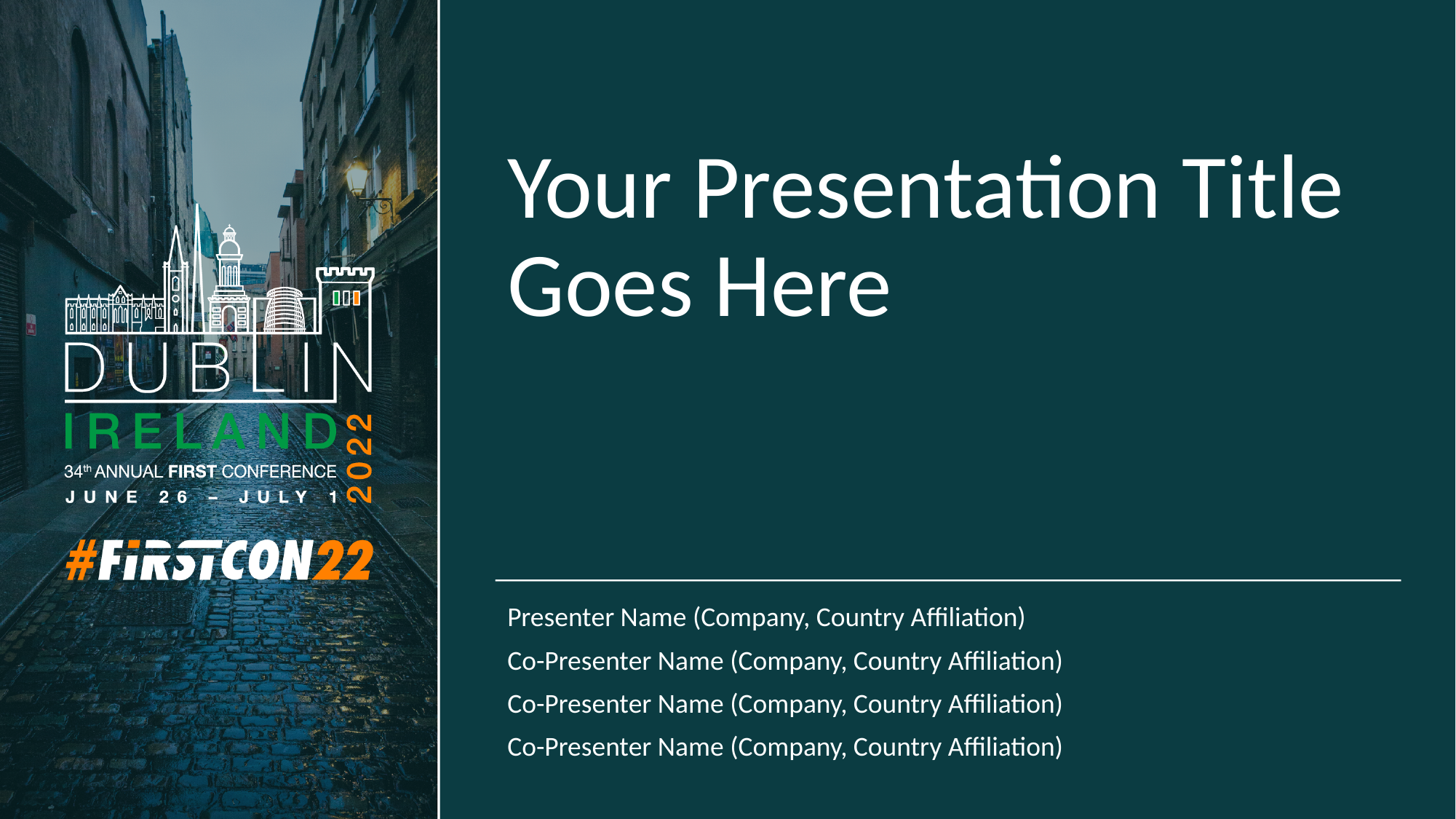

# Your Presentation Title Goes Here
Presenter Name (Company, Country Affiliation)
Co-Presenter Name (Company, Country Affiliation)
Co-Presenter Name (Company, Country Affiliation)
Co-Presenter Name (Company, Country Affiliation)